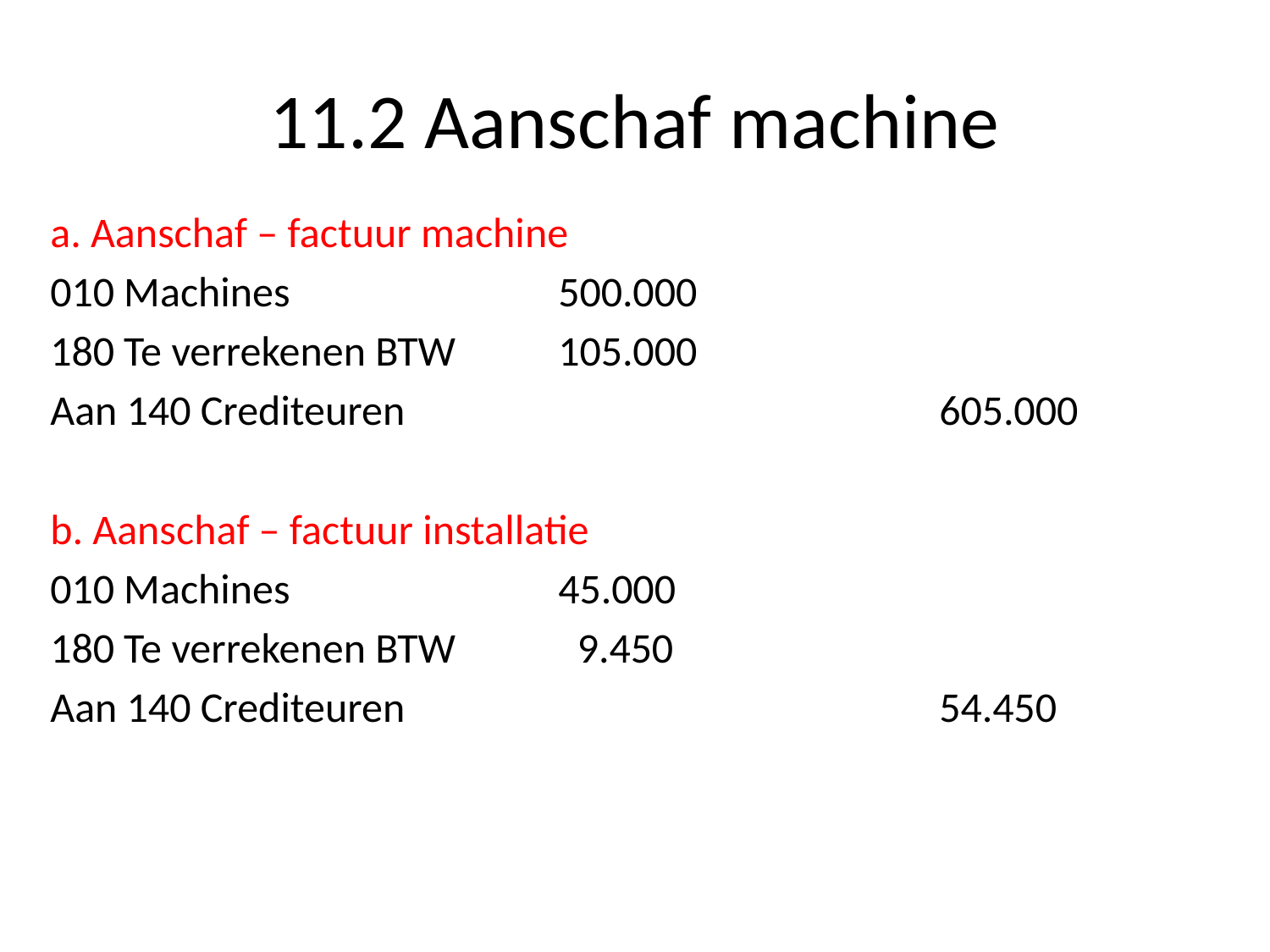

# 11.2 Aanschaf machine
a. Aanschaf – factuur machine
010 Machines			500.000
180 Te verrekenen BTW	105.000
Aan 140 Crediteuren					605.000

b. Aanschaf – factuur installatie
010 Machines			45.000
180 Te verrekenen BTW	  9.450
Aan 140 Crediteuren					54.450